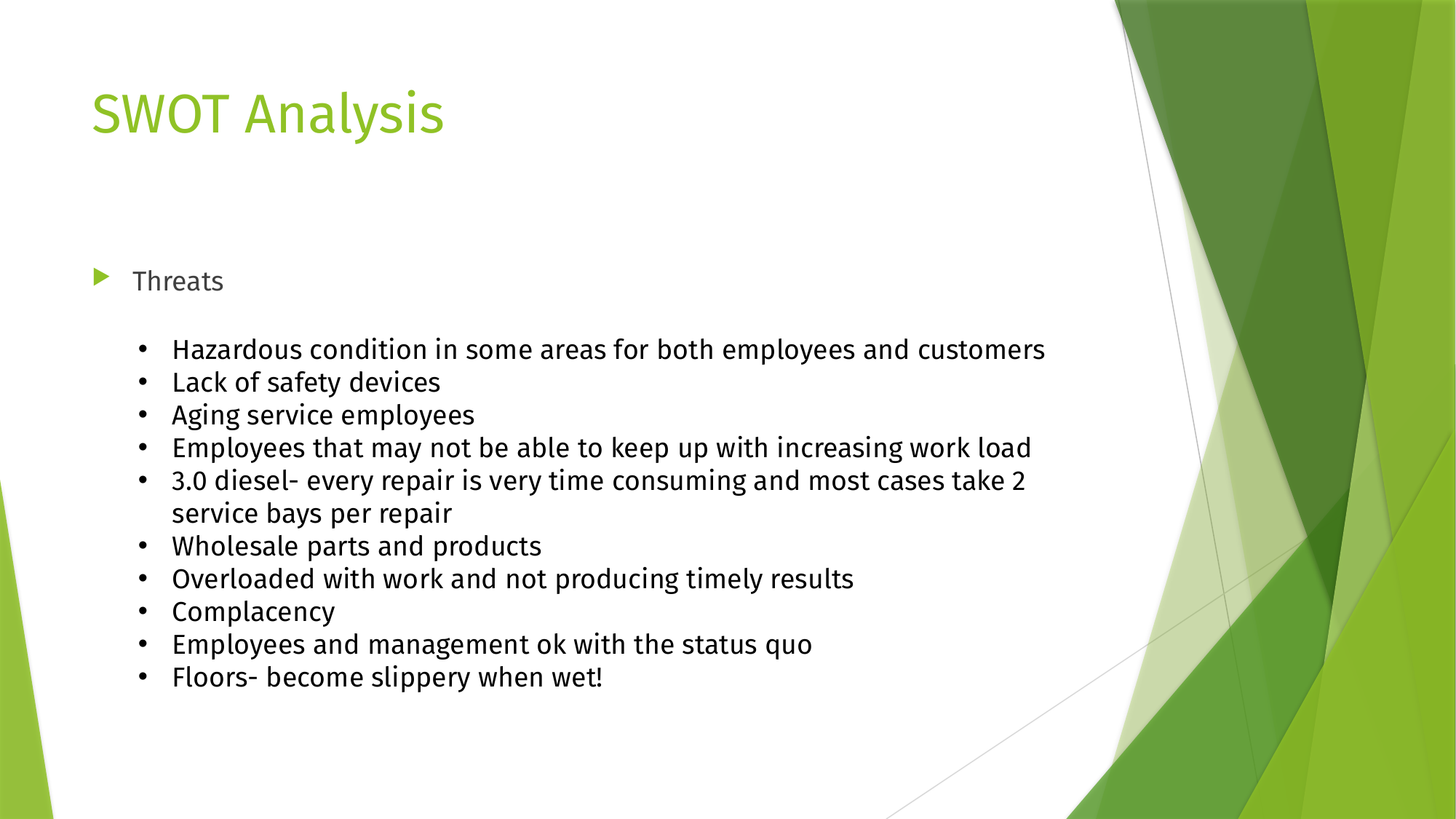

# SWOT Analysis
Threats

Hazardous condition in some areas for both employees and customers
Lack of safety devices
Aging service employees
Employees that may not be able to keep up with increasing work load
3.0 diesel- every repair is very time consuming and most cases take 2 service bays per repair
Wholesale parts and products
Overloaded with work and not producing timely results
Complacency
Employees and management ok with the status quo
Floors- become slippery when wet!